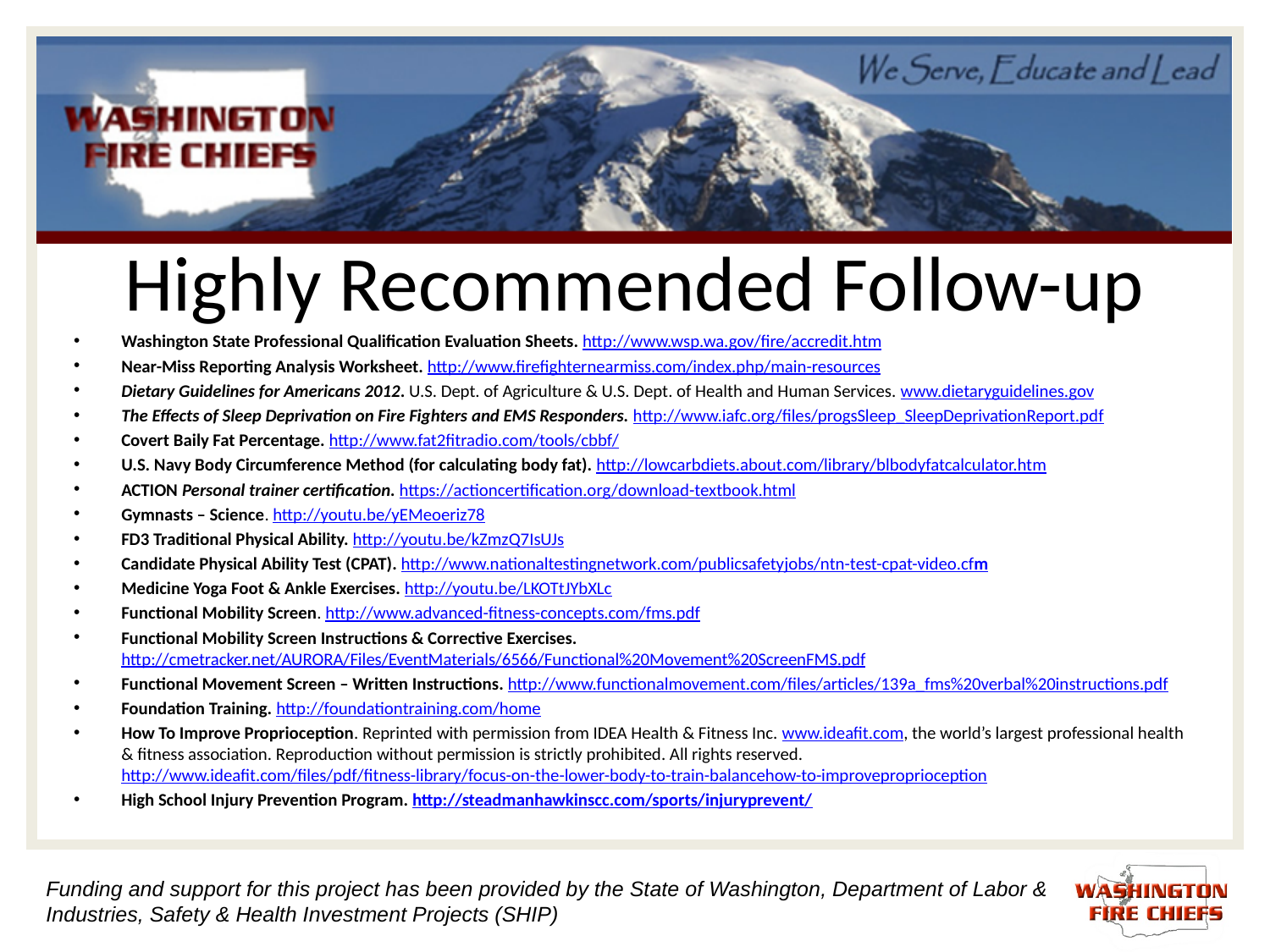

# Highly Recommended Follow-up
Washington State Professional Qualification Evaluation Sheets. http://www.wsp.wa.gov/fire/accredit.htm
Near-Miss Reporting Analysis Worksheet. http://www.firefighternearmiss.com/index.php/main-resources
Dietary Guidelines for Americans 2012. U.S. Dept. of Agriculture & U.S. Dept. of Health and Human Services. www.dietaryguidelines.gov
The Effects of Sleep Deprivation on Fire Fighters and EMS Responders. http://www.iafc.org/files/progsSleep_SleepDeprivationReport.pdf
Covert Baily Fat Percentage. http://www.fat2fitradio.com/tools/cbbf/
U.S. Navy Body Circumference Method (for calculating body fat). http://lowcarbdiets.about.com/library/blbodyfatcalculator.htm
ACTION Personal trainer certification. https://actioncertification.org/download-textbook.html
Gymnasts – Science. http://youtu.be/yEMeoeriz78
FD3 Traditional Physical Ability. http://youtu.be/kZmzQ7IsUJs
Candidate Physical Ability Test (CPAT). http://www.nationaltestingnetwork.com/publicsafetyjobs/ntn-test-cpat-video.cfm
Medicine Yoga Foot & Ankle Exercises. http://youtu.be/LKOTtJYbXLc
Functional Mobility Screen. http://www.advanced-fitness-concepts.com/fms.pdf
Functional Mobility Screen Instructions & Corrective Exercises. http://cmetracker.net/AURORA/Files/EventMaterials/6566/Functional%20Movement%20ScreenFMS.pdf
Functional Movement Screen – Written Instructions. http://www.functionalmovement.com/files/articles/139a_fms%20verbal%20instructions.pdf
Foundation Training. http://foundationtraining.com/home
How To Improve Proprioception. Reprinted with permission from IDEA Health & Fitness Inc. www.ideafit.com, the world’s largest professional health & fitness association. Reproduction without permission is strictly prohibited. All rights reserved. http://www.ideafit.com/files/pdf/fitness-library/focus-on-the-lower-body-to-train-balancehow-to-improveproprioception
High School Injury Prevention Program. http://steadmanhawkinscc.com/sports/injuryprevent/